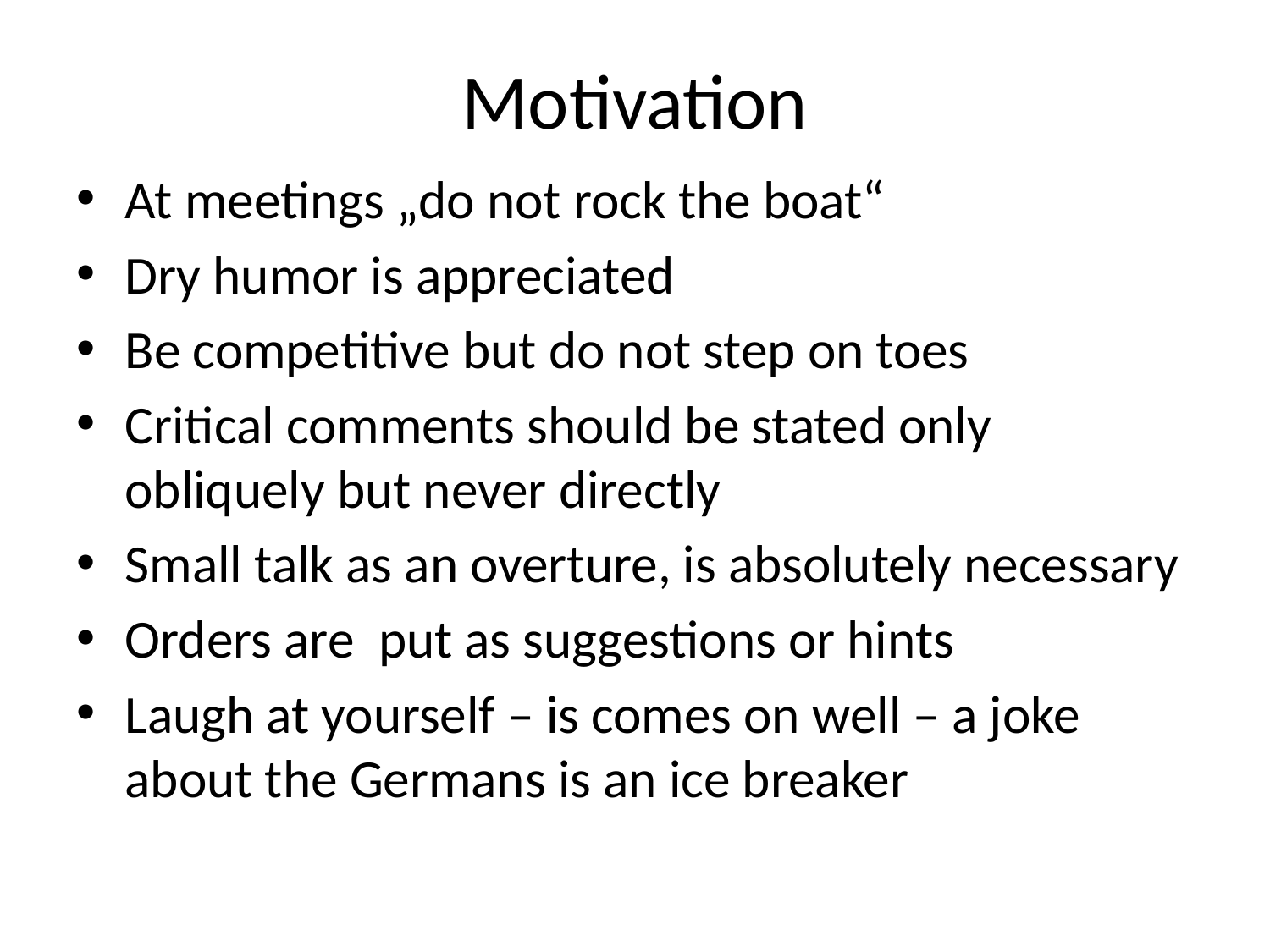

# Motivation
At meetings „do not rock the boat“
Dry humor is appreciated
Be competitive but do not step on toes
Critical comments should be stated only obliquely but never directly
Small talk as an overture, is absolutely necessary
Orders are  put as suggestions or hints
Laugh at yourself – is comes on well – a joke about the Germans is an ice breaker